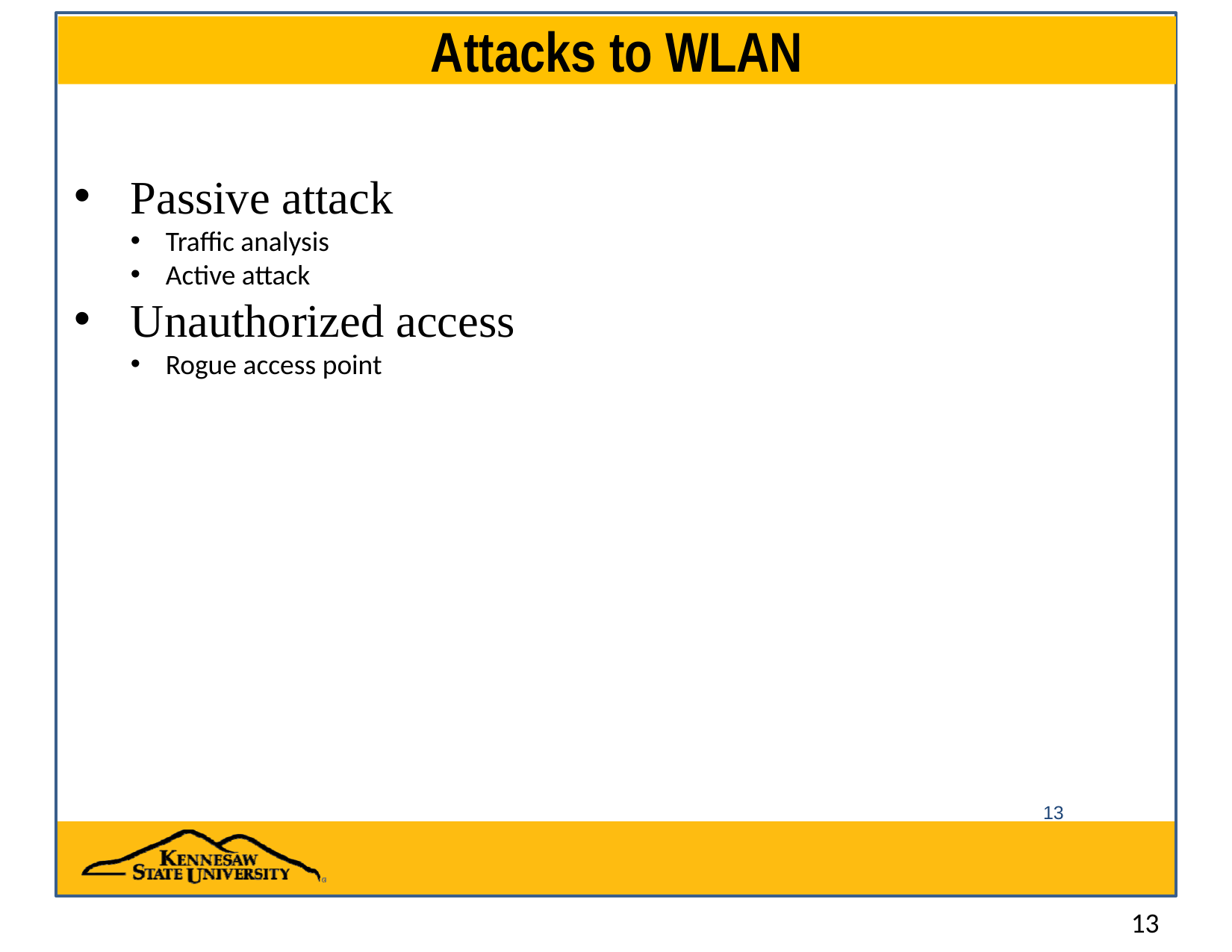

# Attacks to WLAN
Passive attack
Traffic analysis
Active attack
Unauthorized access
Rogue access point
13